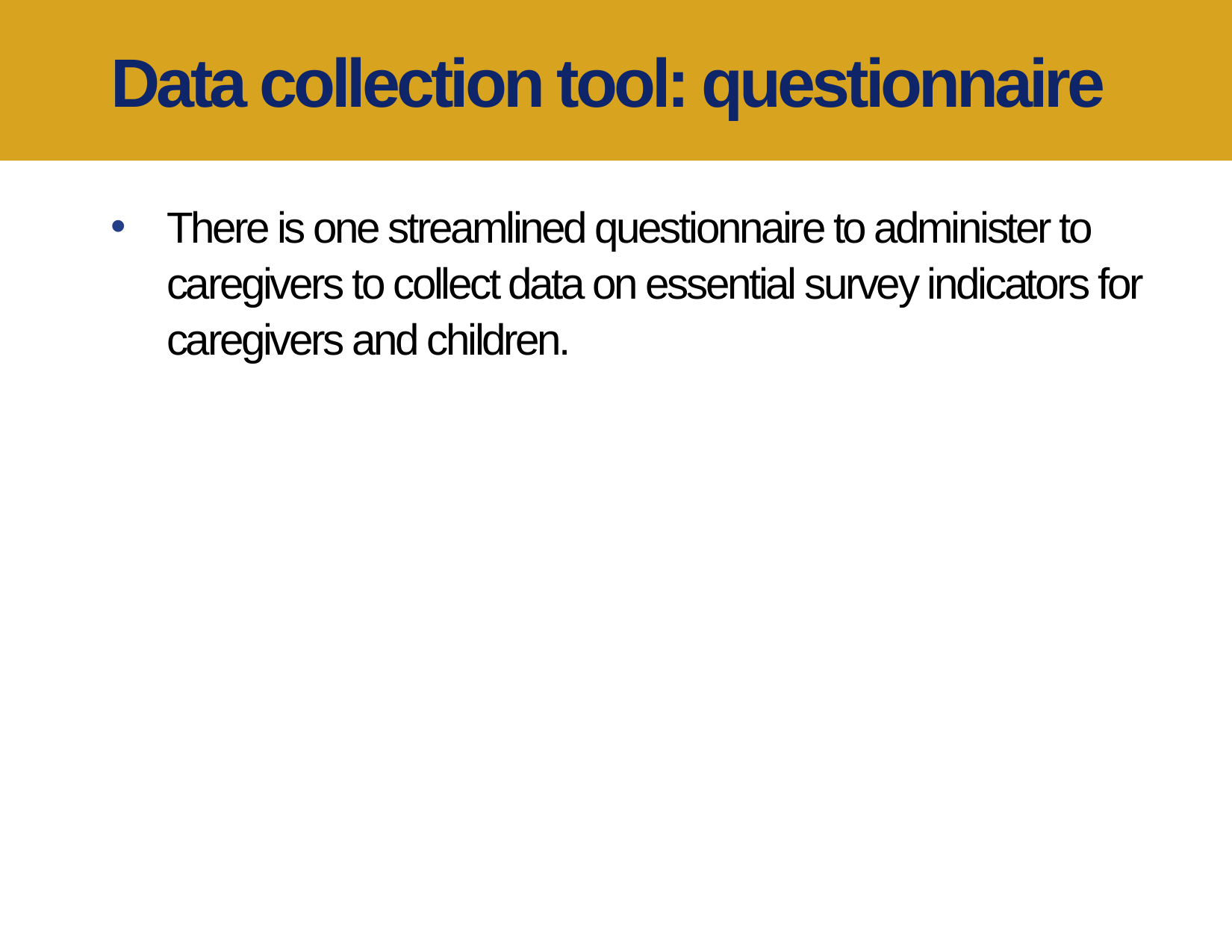

Data collection tool: questionnaire
There is one streamlined questionnaire to administer to caregivers to collect data on essential survey indicators for caregivers and children.